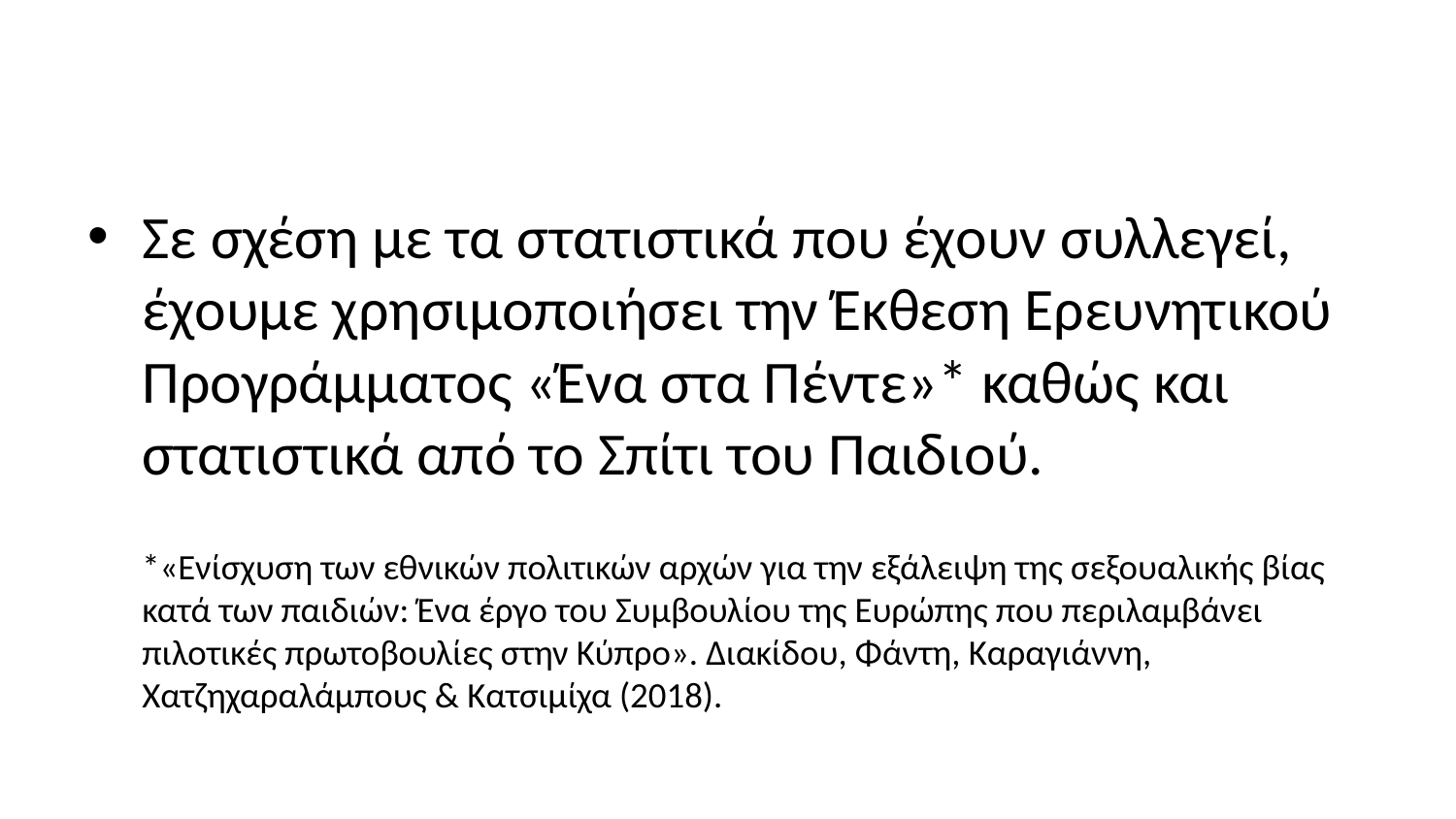

#
Σε σχέση με τα στατιστικά που έχουν συλλεγεί, έχουμε χρησιμοποιήσει την Έκθεση Ερευνητικού Προγράμματος «Ένα στα Πέντε»* καθώς και στατιστικά από το Σπίτι του Παιδιού.

	*«Ενίσχυση των εθνικών πολιτικών αρχών για την εξάλειψη της σεξουαλικής βίας κατά των παιδιών: Ένα έργο του Συμβουλίου της Ευρώπης που περιλαμβάνει πιλοτικές πρωτοβουλίες στην Κύπρο». Διακίδου, Φάντη, Καραγιάννη, Χατζηχαραλάμπους & Κατσιμίχα (2018).